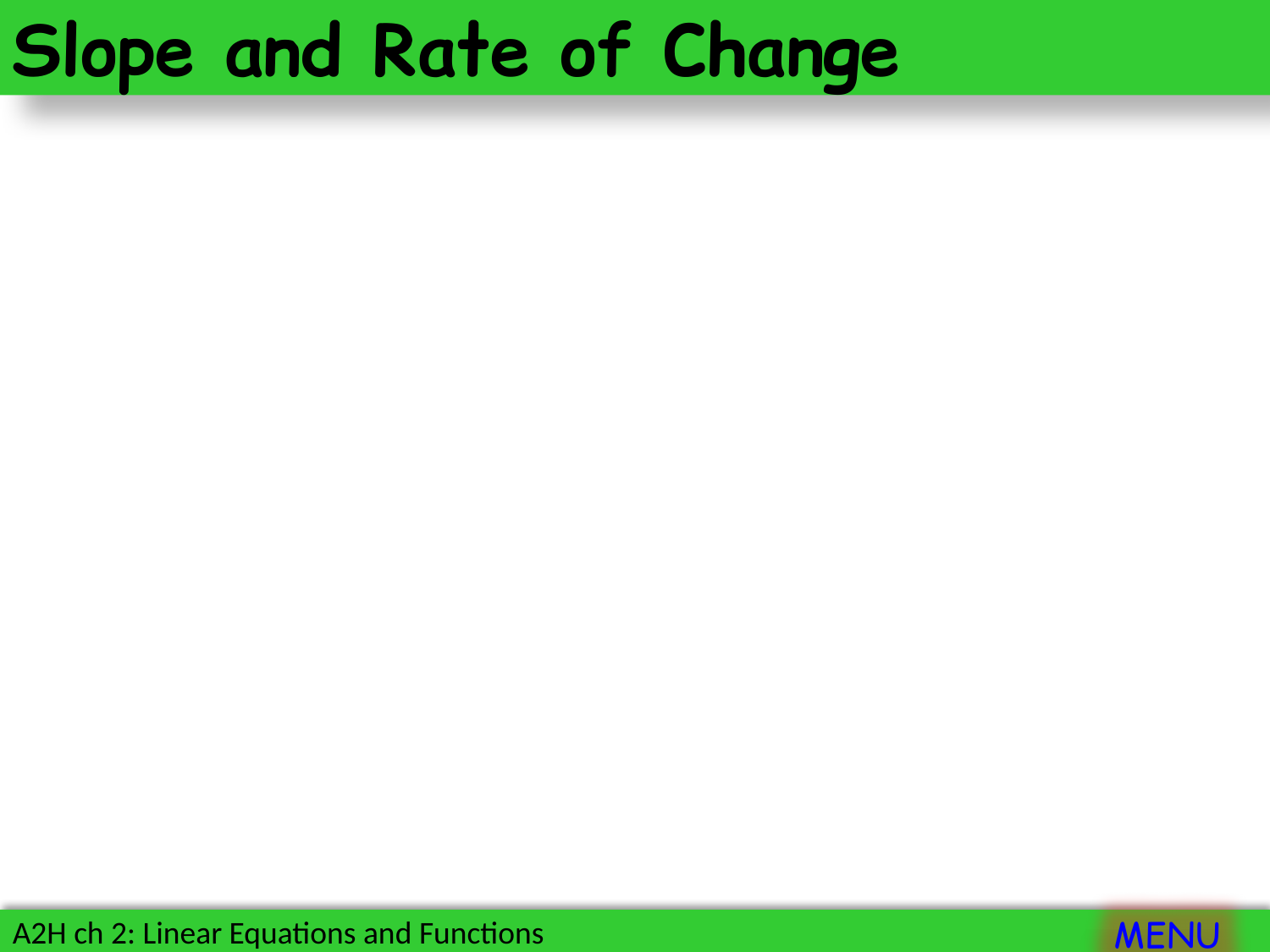

Slope and Rate of Change
MENU
A2H ch 2: Linear Equations and Functions